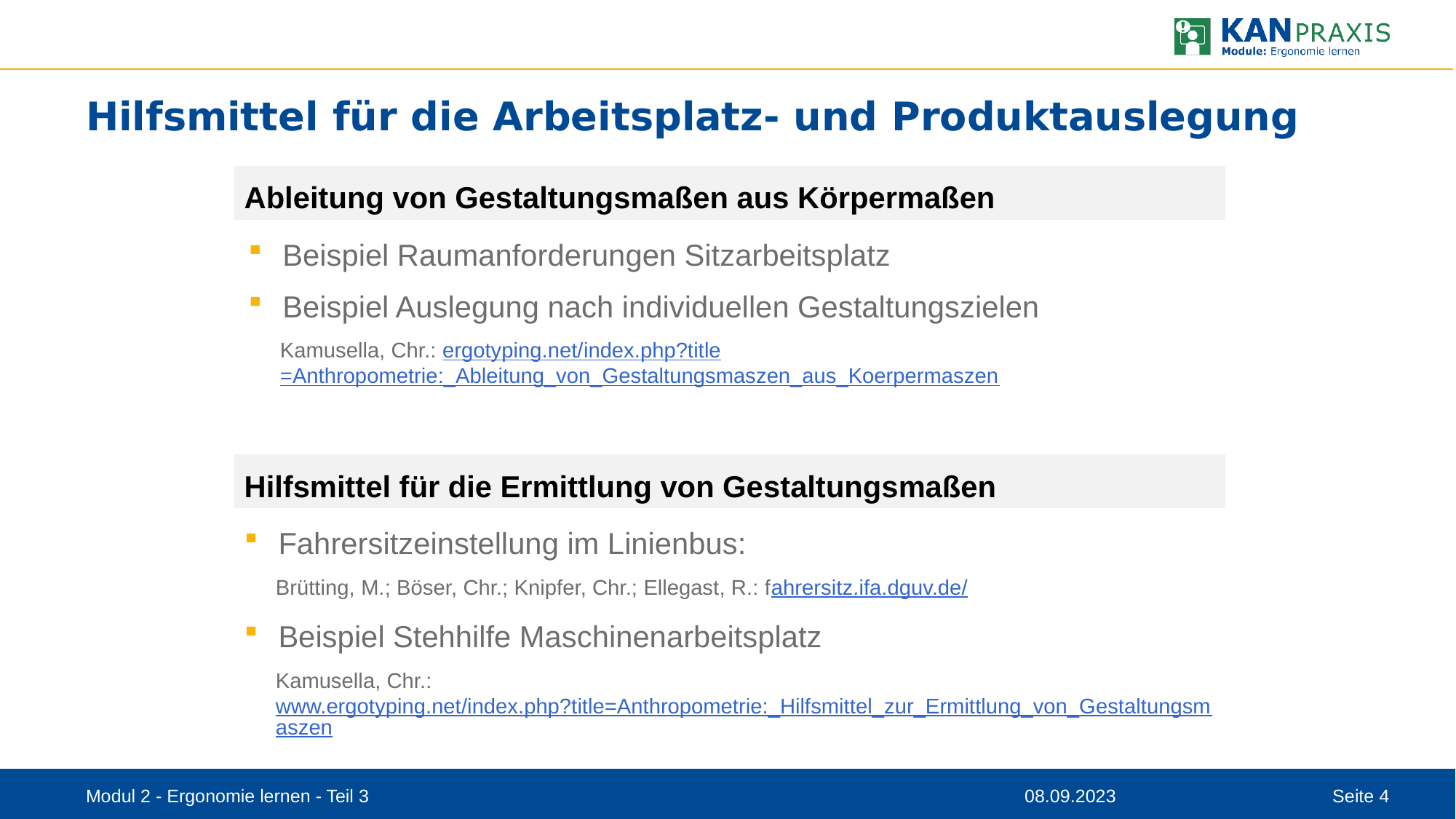

# Hilfsmittel für die Arbeitsplatz- und Produktauslegung
Ableitung von Gestaltungsmaßen aus Körpermaßen
Beispiel Raumanforderungen Sitzarbeitsplatz
Beispiel Auslegung nach individuellen Gestaltungszielen
	Kamusella, Chr.: ergotyping.net/index.php?title=Anthropometrie:_Ableitung_von_Gestaltungsmaszen_aus_Koerpermaszen

Hilfsmittel für die Ermittlung von Gestaltungsmaßen
Fahrersitzeinstellung im Linienbus:
	Brütting, M.; Böser, Chr.; Knipfer, Chr.; Ellegast, R.: fahrersitz.ifa.dguv.de/
Beispiel Stehhilfe Maschinenarbeitsplatz
	Kamusella, Chr.:
www.ergotyping.net/index.php?title=Anthropometrie:_Hilfsmittel_zur_Ermittlung_von_Gestaltungsmaszen

Modul 2 - Ergonomie lernen - Teil 3
08.09.2023
Seite 4